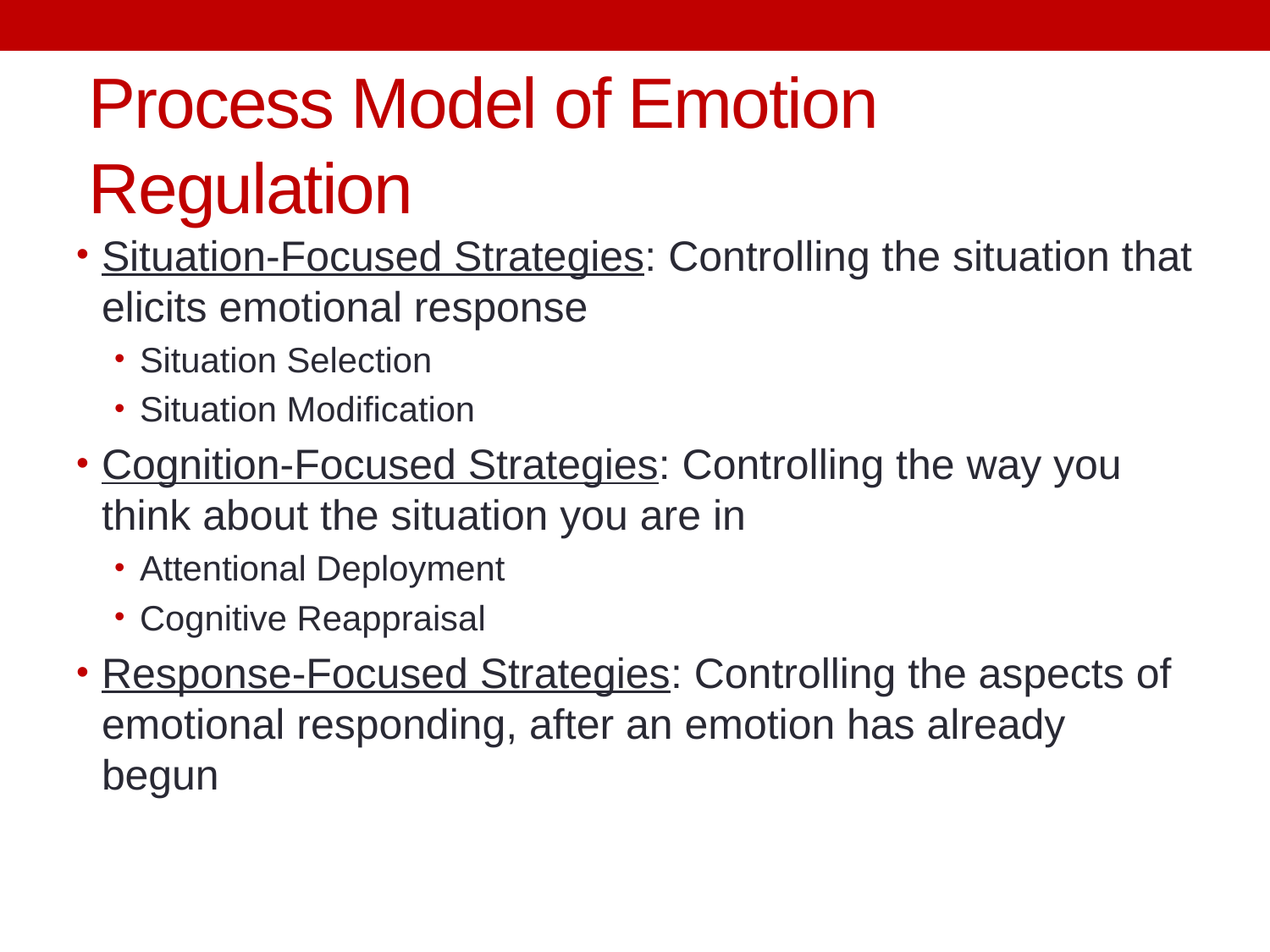

# Process Model of Emotion Regulation
Situation-Focused Strategies: Controlling the situation that elicits emotional response
Situation Selection
Situation Modification
Cognition-Focused Strategies: Controlling the way you think about the situation you are in
Attentional Deployment
Cognitive Reappraisal
Response-Focused Strategies: Controlling the aspects of emotional responding, after an emotion has already begun